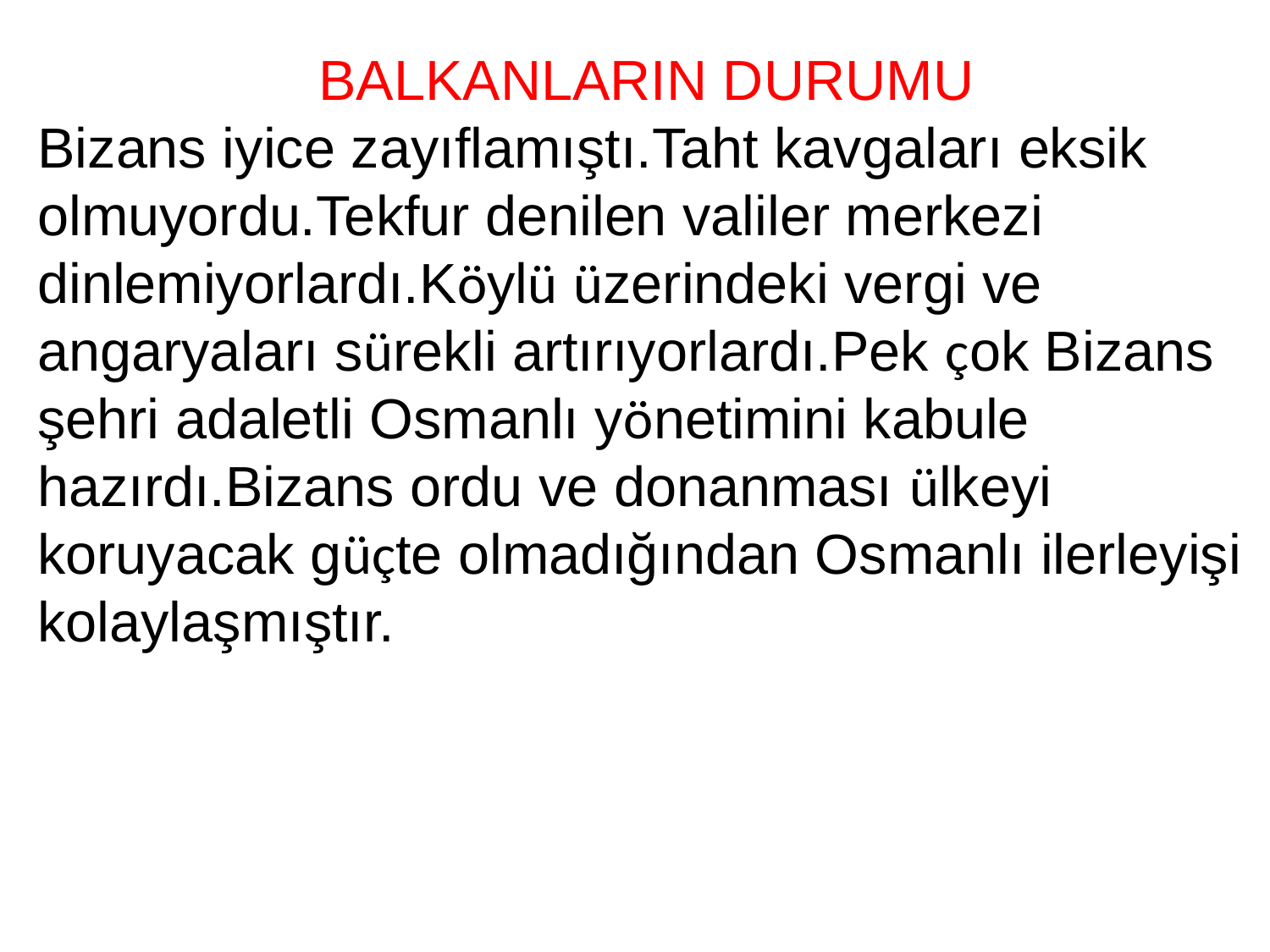

BALKANLARIN DURUMU
Bizans iyice zayıflamıştı.Taht kavgaları eksik olmuyordu.Tekfur denilen valiler merkezi dinlemiyorlardı.Köylü üzerindeki vergi ve angaryaları sürekli artırıyorlardı.Pek çok Bizans şehri adaletli Osmanlı yönetimini kabule hazırdı.Bizans ordu ve donanması ülkeyi koruyacak güçte olmadığından Osmanlı ilerleyişi kolaylaşmıştır.